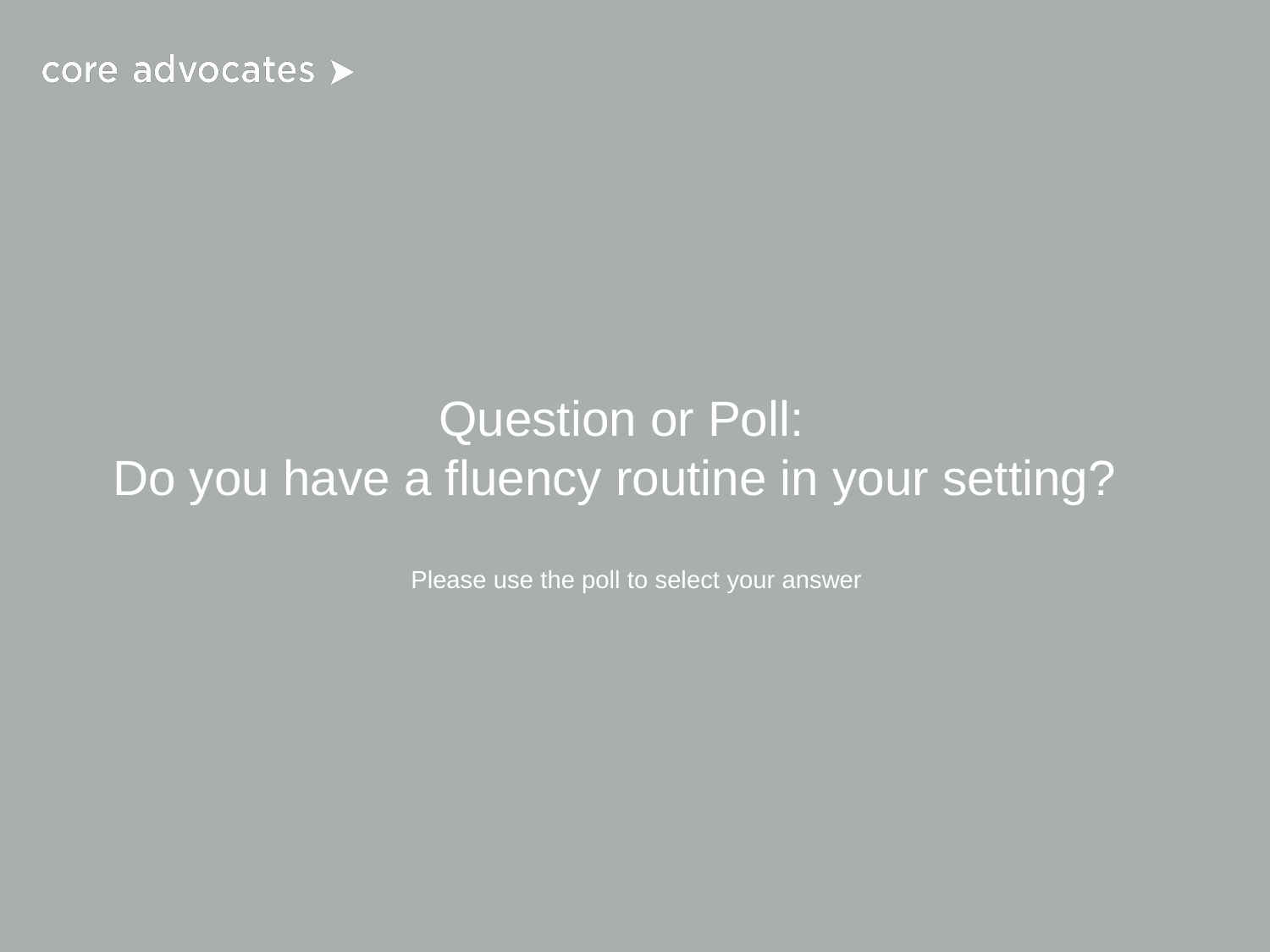

# Question or Poll:
Do you have a fluency routine in your setting?
Please use the poll to select your answer